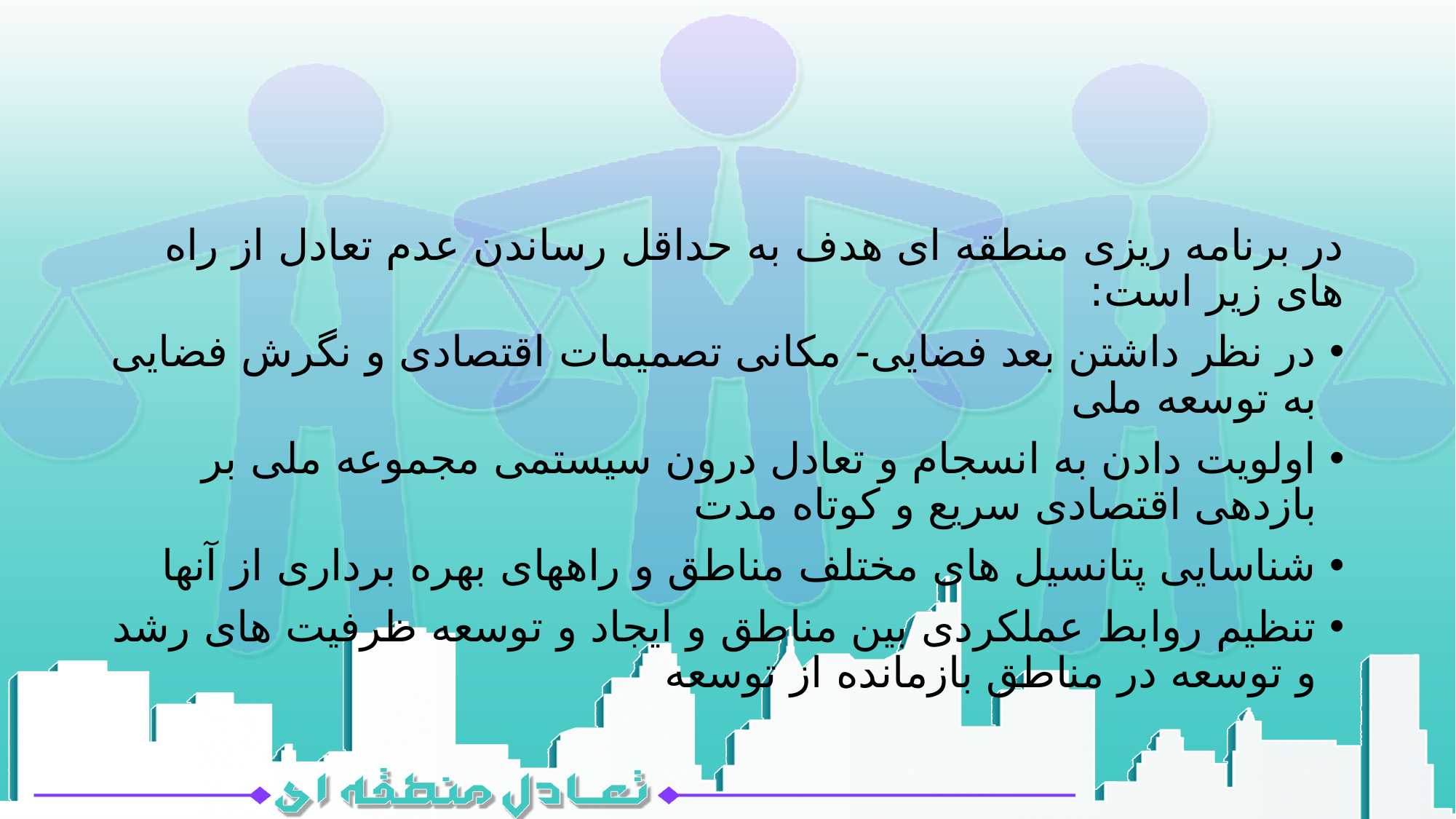

#
در برنامه ریزی منطقه ای هدف به حداقل رساندن عدم تعادل از راه های زیر است:
در نظر داشتن بعد فضایی- مکانی تصمیمات اقتصادی و نگرش فضایی به توسعه ملی
اولویت دادن به انسجام و تعادل درون سیستمی مجموعه ملی بر بازدهی اقتصادی سریع و کوتاه مدت
شناسایی پتانسیل های مختلف مناطق و راههای بهره برداری از آنها
تنظیم روابط عملکردی بین مناطق و ایجاد و توسعه ظرفیت های رشد و توسعه در مناطق بازمانده از توسعه